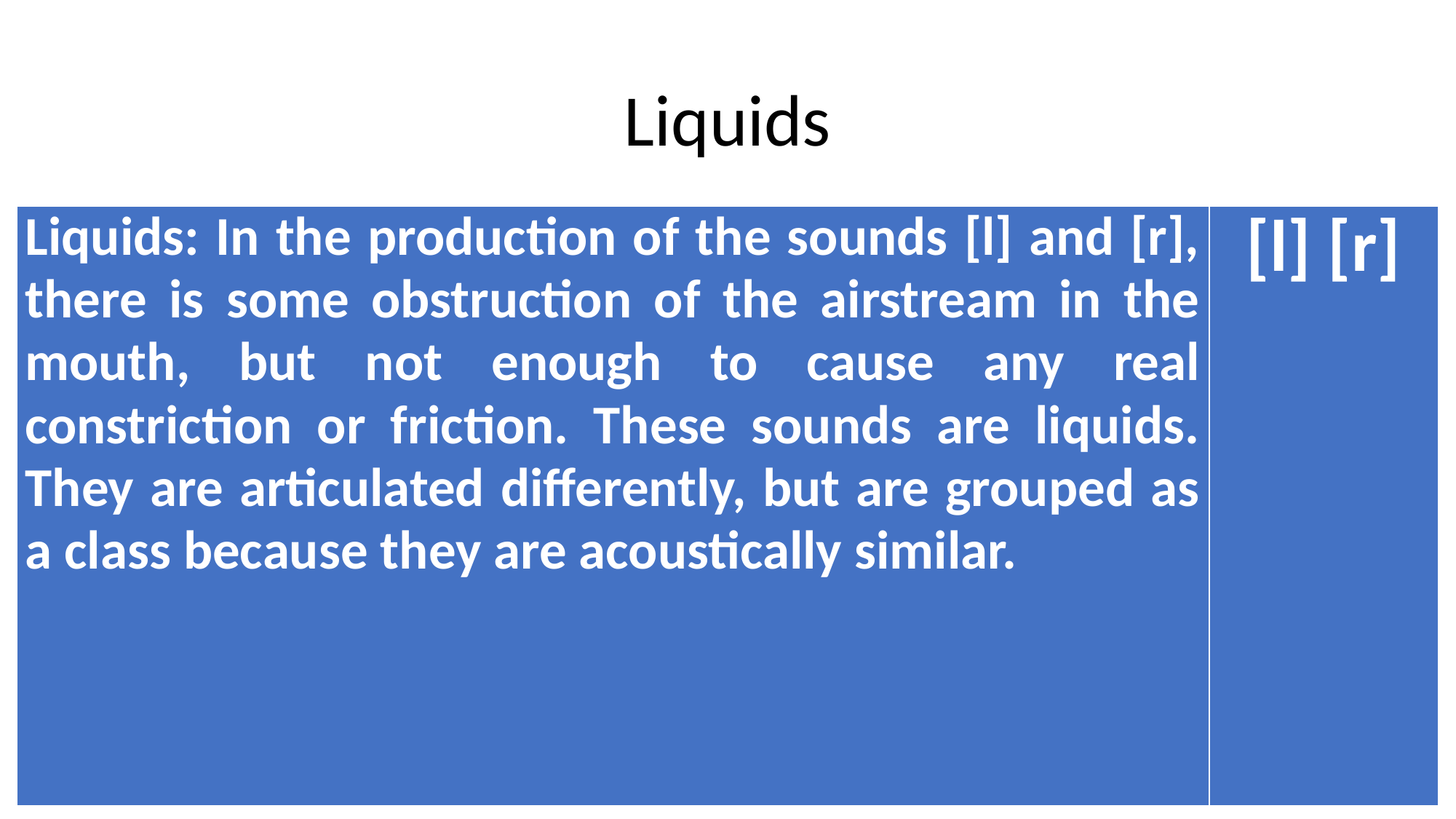

# Liquids
| Liquids: In the production of the sounds [l] and [r], there is some obstruction of the airstream in the mouth, but not enough to cause any real constriction or friction. These sounds are liquids. They are articulated differently, but are grouped as a class because they are acoustically similar. | [l] [r] |
| --- | --- |